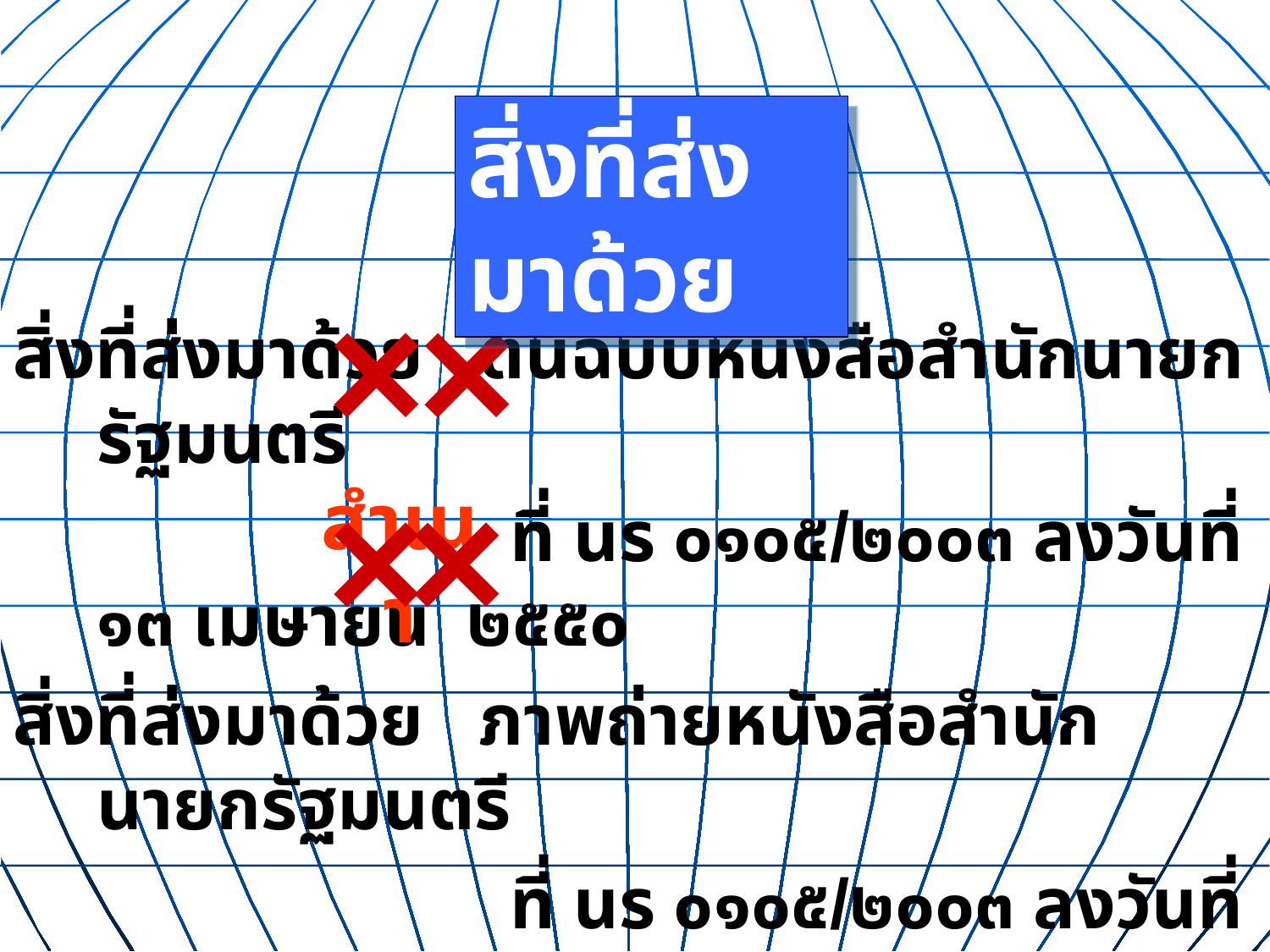

สิ่งที่ส่งมาด้วย   ต้นฉบับหนังสือสำนักนายกรัฐมนตรี
                           ที่ นร ๐๑๐๕/๒๐๐๓ ลงวันที่ ๑๓ เมษายน  ๒๕๕๐
สิ่งที่ส่งมาด้วย   ภาพถ่ายหนังสือสำนักนายกรัฐมนตรี
                           ที่ นร ๐๑๐๕/๒๐๐๓ ลงวันที่ ๑๓ เมษายน  ๒๕๕๐
สิ่งที่ส่งมาด้วย
×
×
×
×
สำเนา